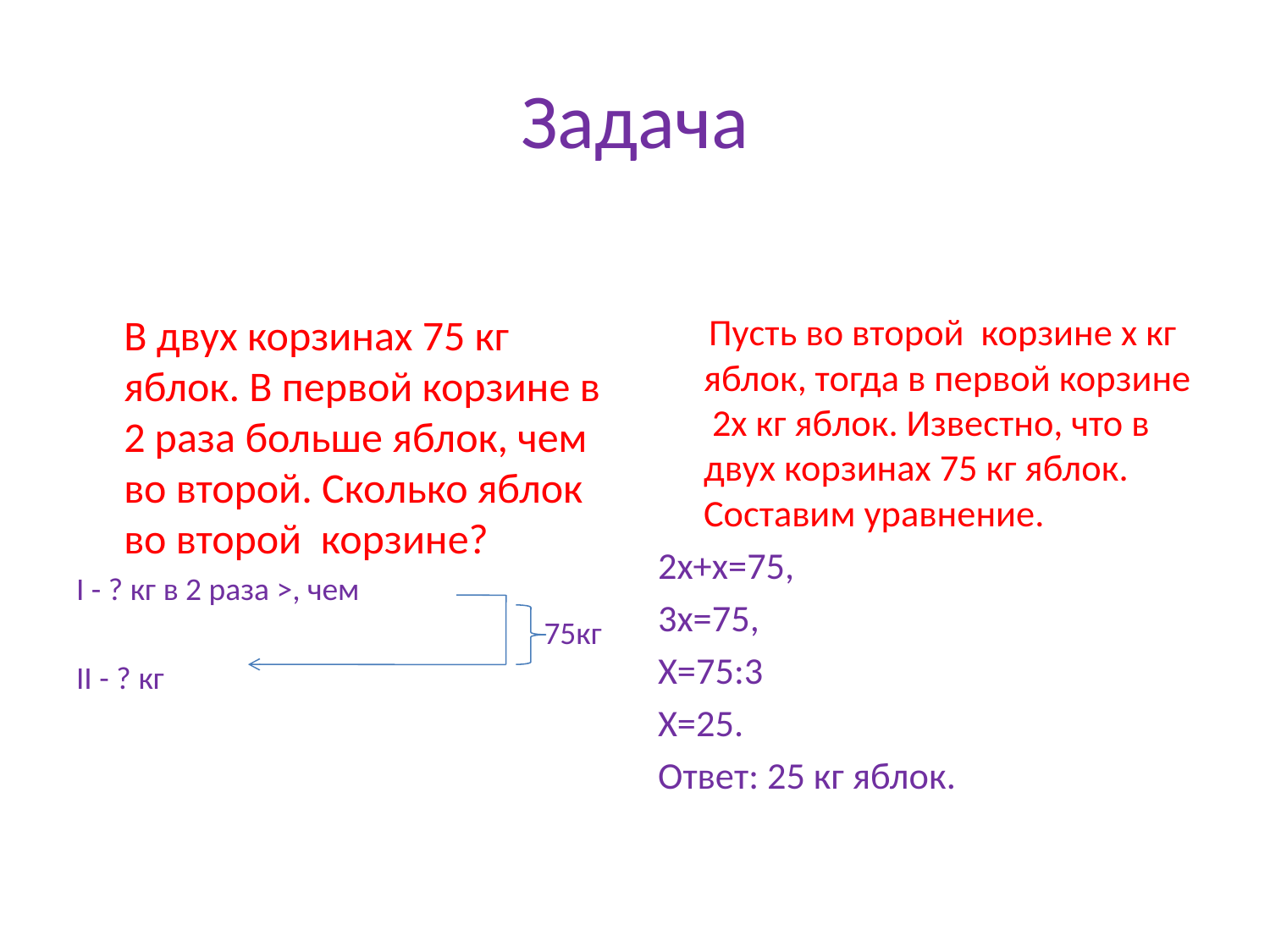

# Задача

     В двух корзинах 75 кг яблок. В первой корзине в 2 раза больше яблок, чем во второй. Сколько яблок во второй  корзине?
I - ? кг в 2 раза >, чем
                                                                 75кг
II - ? кг
      Пусть во второй  корзине х кг яблок, тогда в первой корзине  2х кг яблок. Известно, что в двух корзинах 75 кг яблок. Составим уравнение.
2х+х=75,
3х=75,
Х=75:3
Х=25.
Ответ: 25 кг яблок.